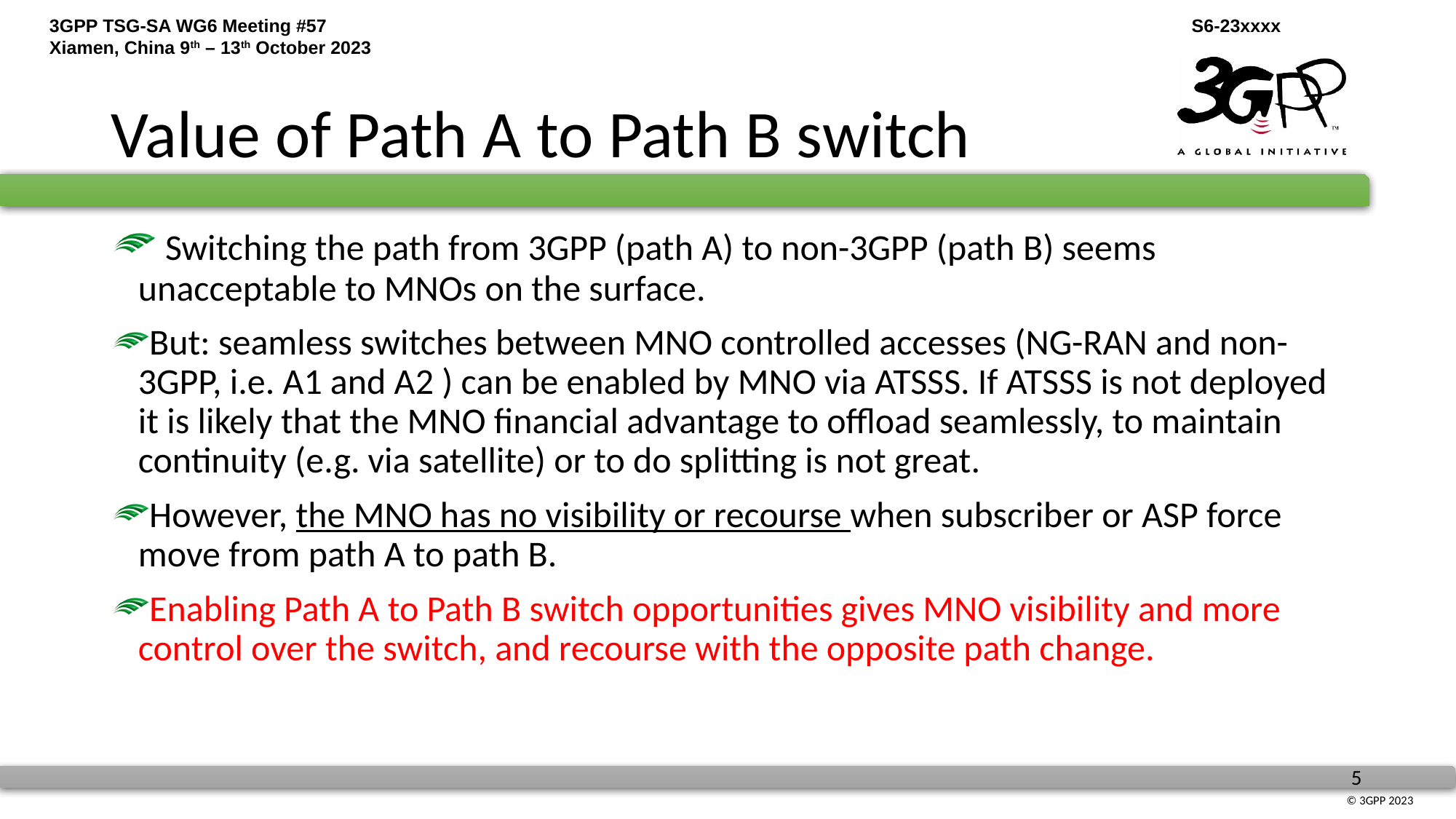

# Value of Path A to Path B switch
 Switching the path from 3GPP (path A) to non-3GPP (path B) seems unacceptable to MNOs on the surface.
But: seamless switches between MNO controlled accesses (NG-RAN and non-3GPP, i.e. A1 and A2 ) can be enabled by MNO via ATSSS. If ATSSS is not deployed it is likely that the MNO financial advantage to offload seamlessly, to maintain continuity (e.g. via satellite) or to do splitting is not great.
However, the MNO has no visibility or recourse when subscriber or ASP force move from path A to path B.
Enabling Path A to Path B switch opportunities gives MNO visibility and more control over the switch, and recourse with the opposite path change.